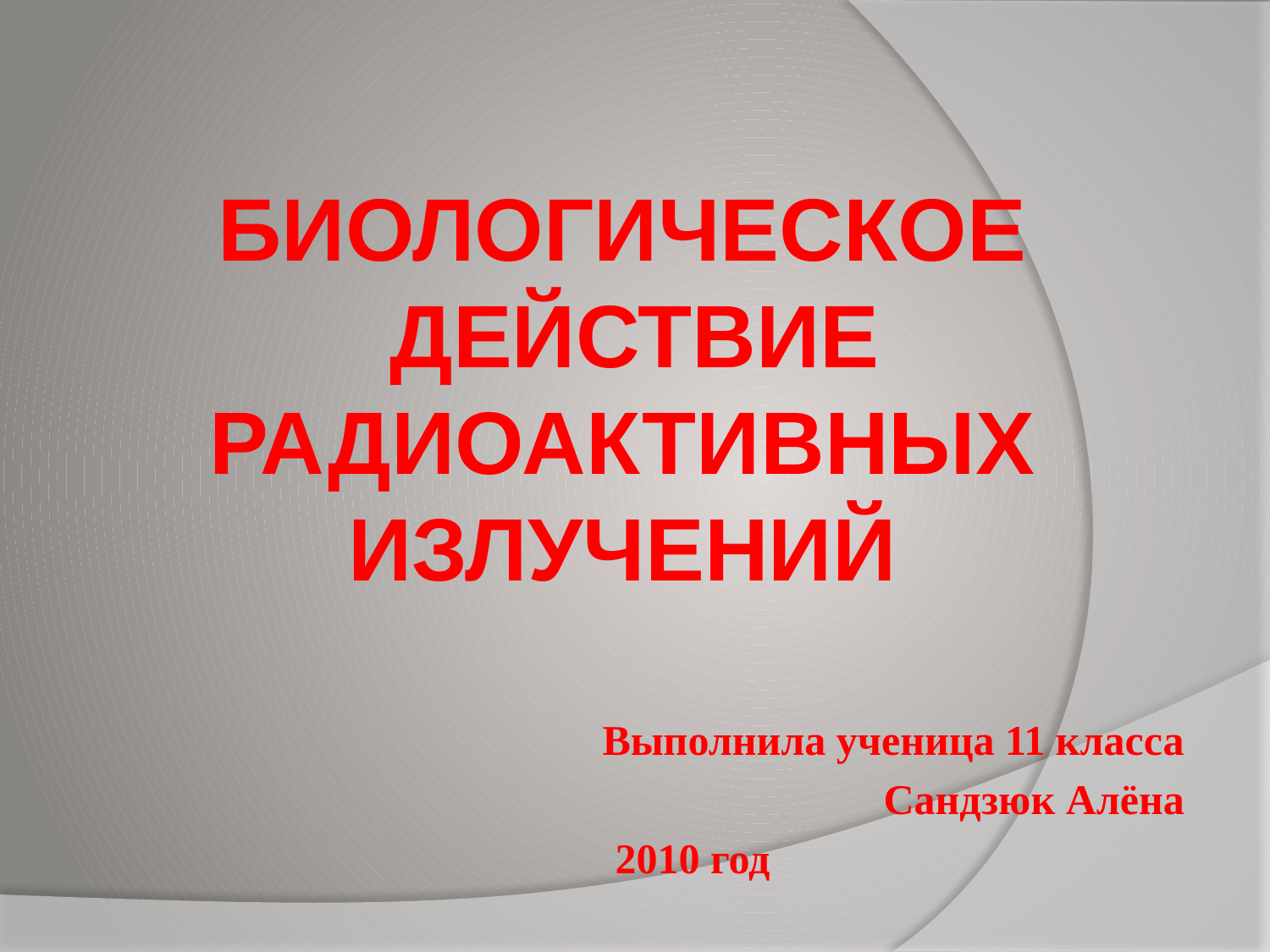

# Биологическое  действие радиоактивных  излучений
Выполнила ученица 11 класса
Сандзюк Алёна
2010 год